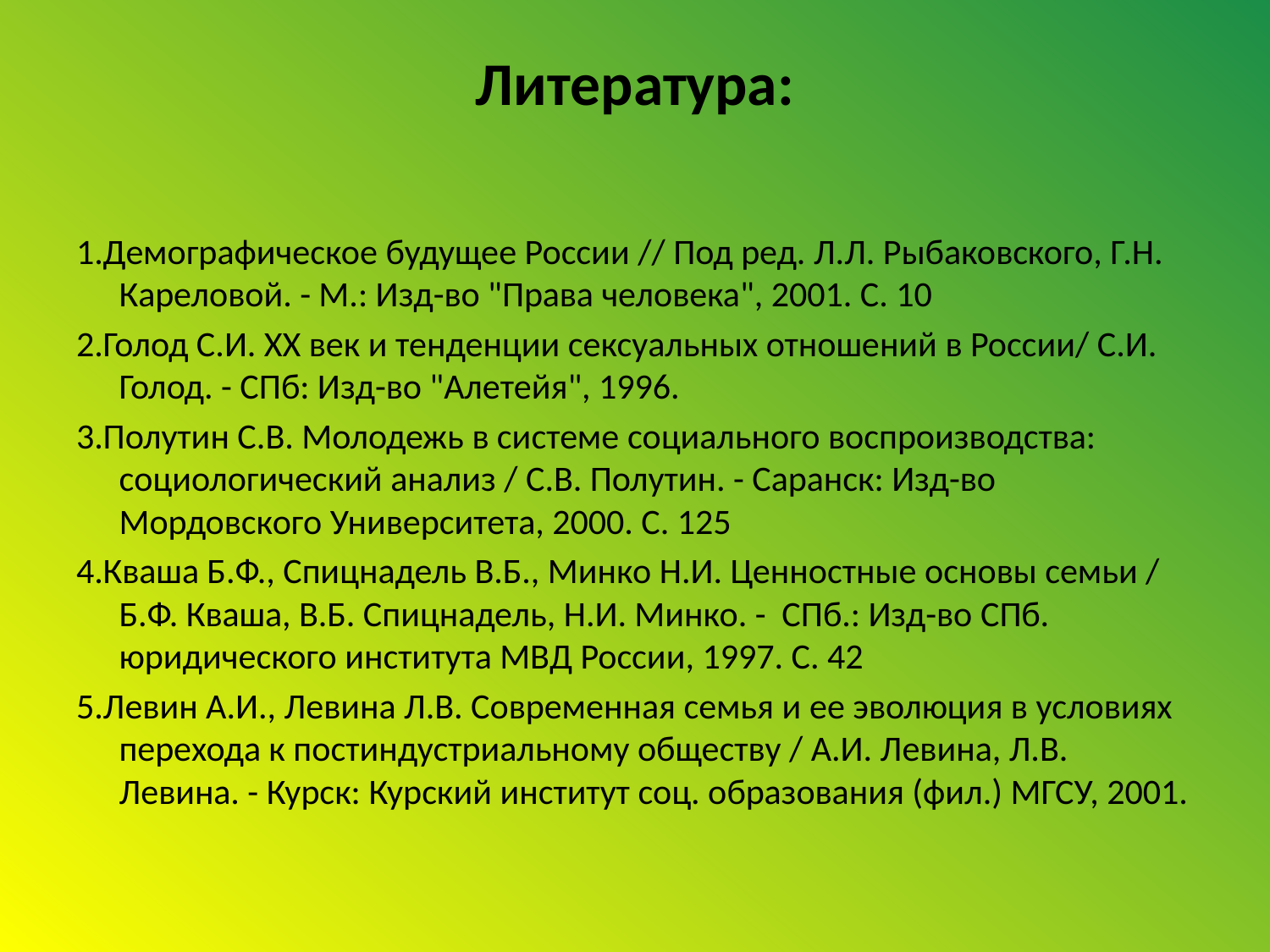

# Литература:
1.Демографическое будущее России // Под ред. Л.Л. Рыбаковского, Г.Н. Кареловой. - М.: Изд-во "Права человека", 2001. С. 10
2.Голод С.И. XX век и тенденции сексуальных отношений в России/ С.И. Голод. - СПб: Изд-во "Алетейя", 1996.
3.Полутин С.В. Молодежь в системе социального воспроизводства: социологический анализ / С.В. Полутин. - Саранск: Изд-во Мордовского Университета, 2000. С. 125
4.Кваша Б.Ф., Спицнадель В.Б., Минко Н.И. Ценностные основы семьи / Б.Ф. Кваша, В.Б. Спицнадель, Н.И. Минко. -  СПб.: Изд-во СПб. юридического института МВД России, 1997. С. 42
5.Левин А.И., Левина Л.В. Современная семья и ее эволюция в условиях перехода к постиндустриальному обществу / А.И. Левина, Л.В. Левина. - Курск: Курский институт соц. образования (фил.) МГСУ, 2001.